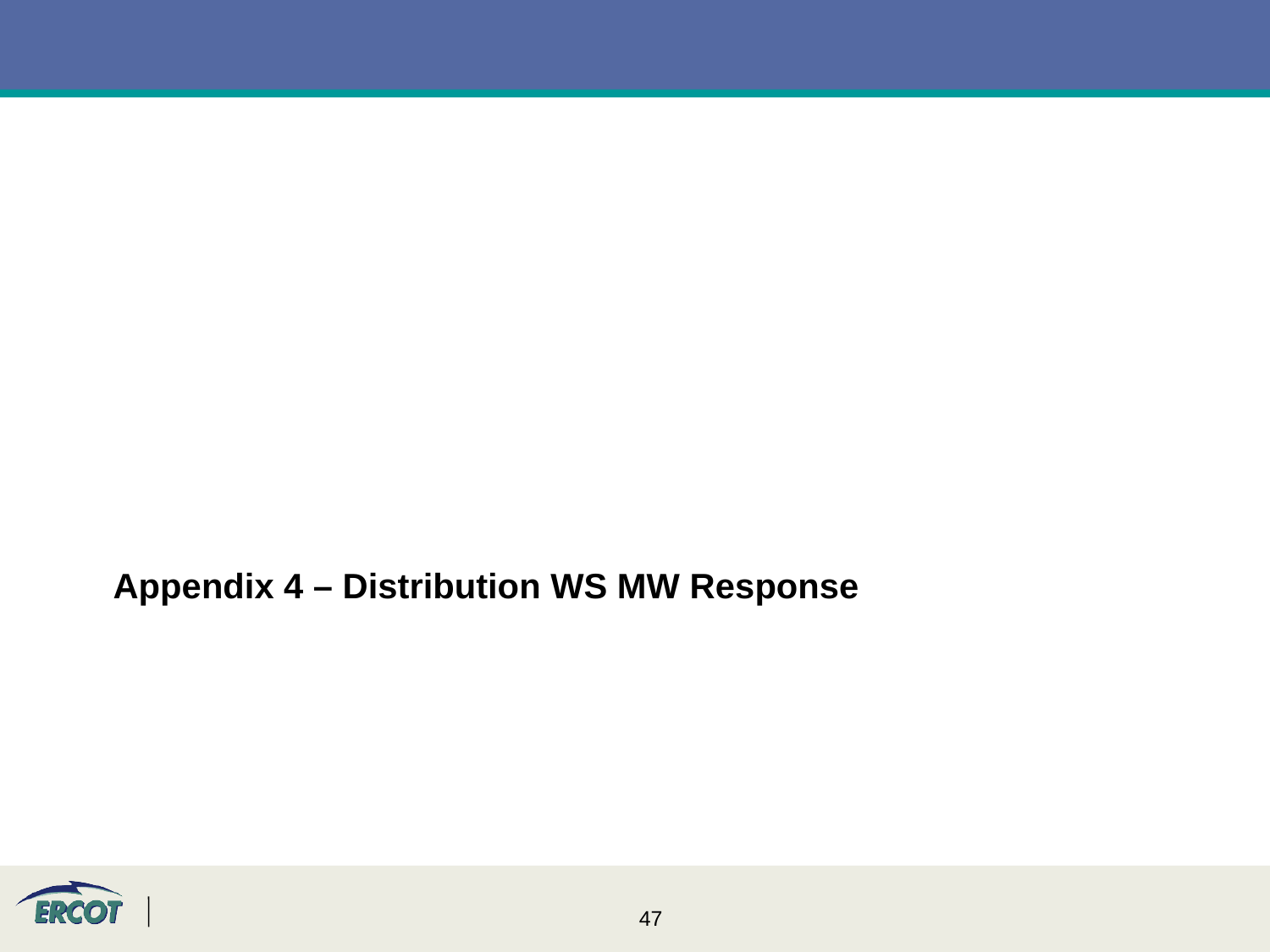

Appendix 4 – Distribution WS MW Response
#